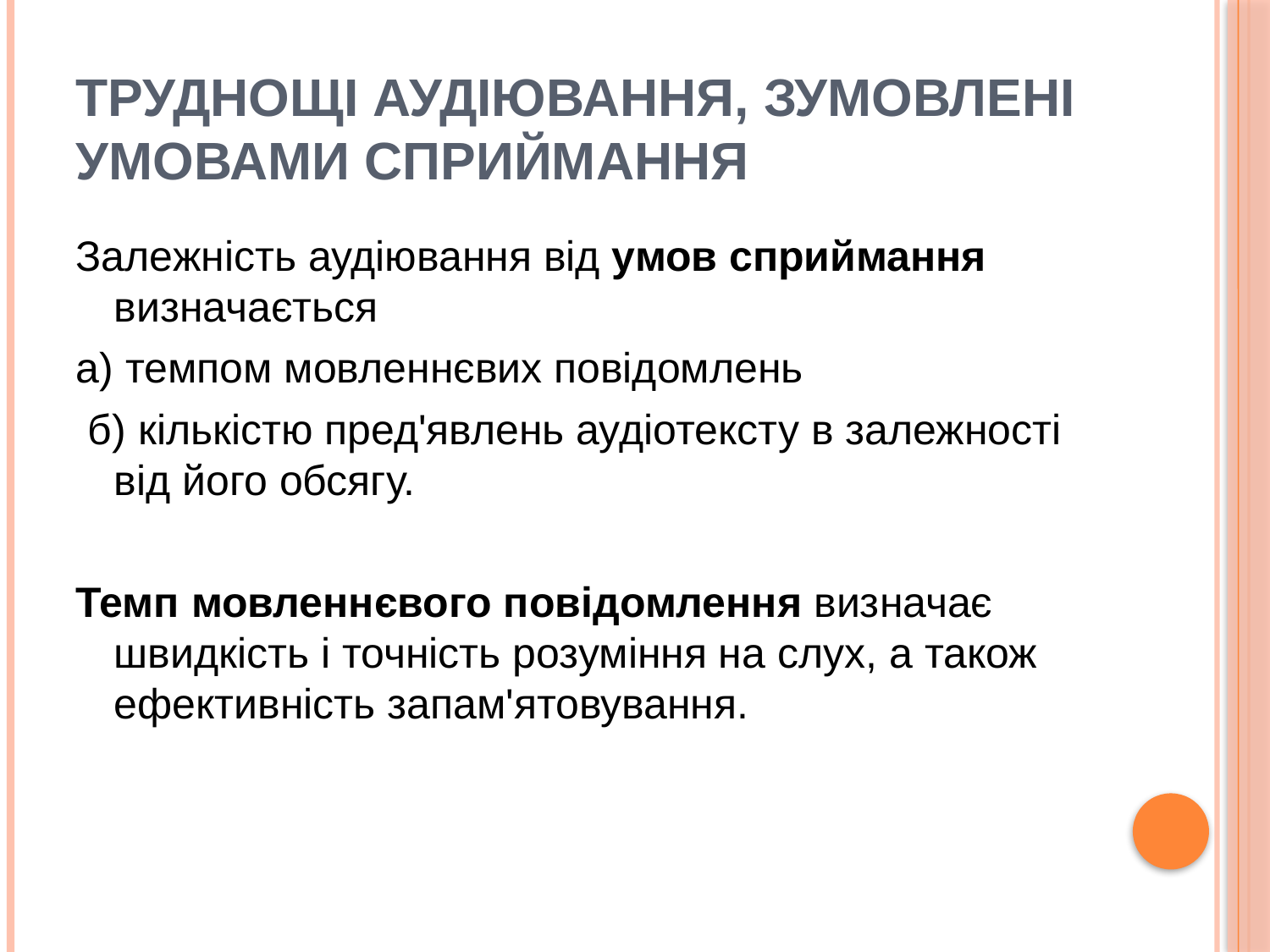

# Труднощі аудіювання, зумовлені умовами сприймання
Залежність аудіювання від умов сприймання визначається
а) темпом мовлен­нєвих повідомлень
 б) кількістю пред'явлень аудіотексту в залежності від його обсягу.

Темп мовленнєвого повідомлення визначає швидкість і точність розуміння на слух, а також ефективність запам'ятовування.